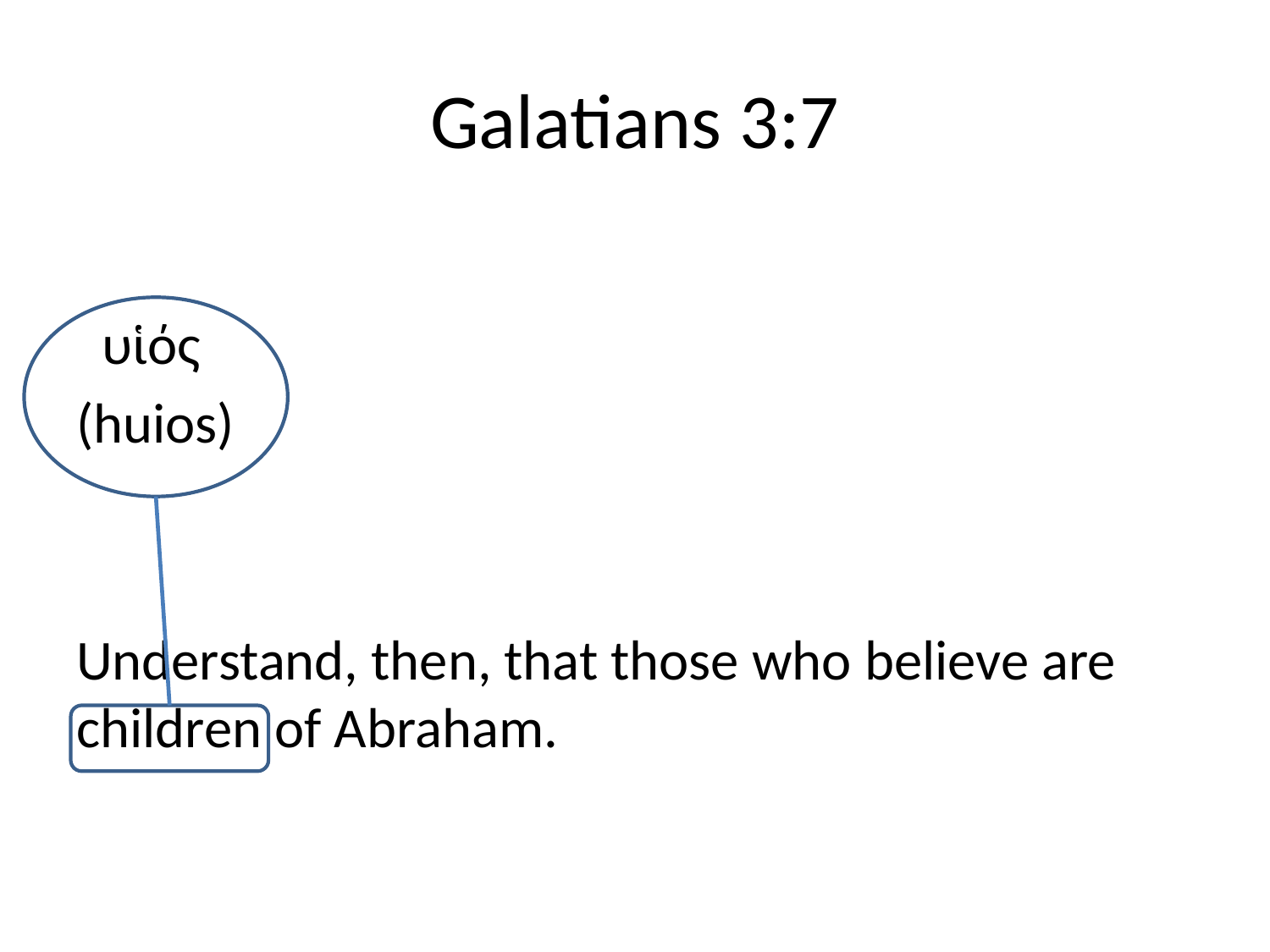

# Galatians 3:7

  υἱός
(huios)

Understand, then, that those who believe are children of Abraham.